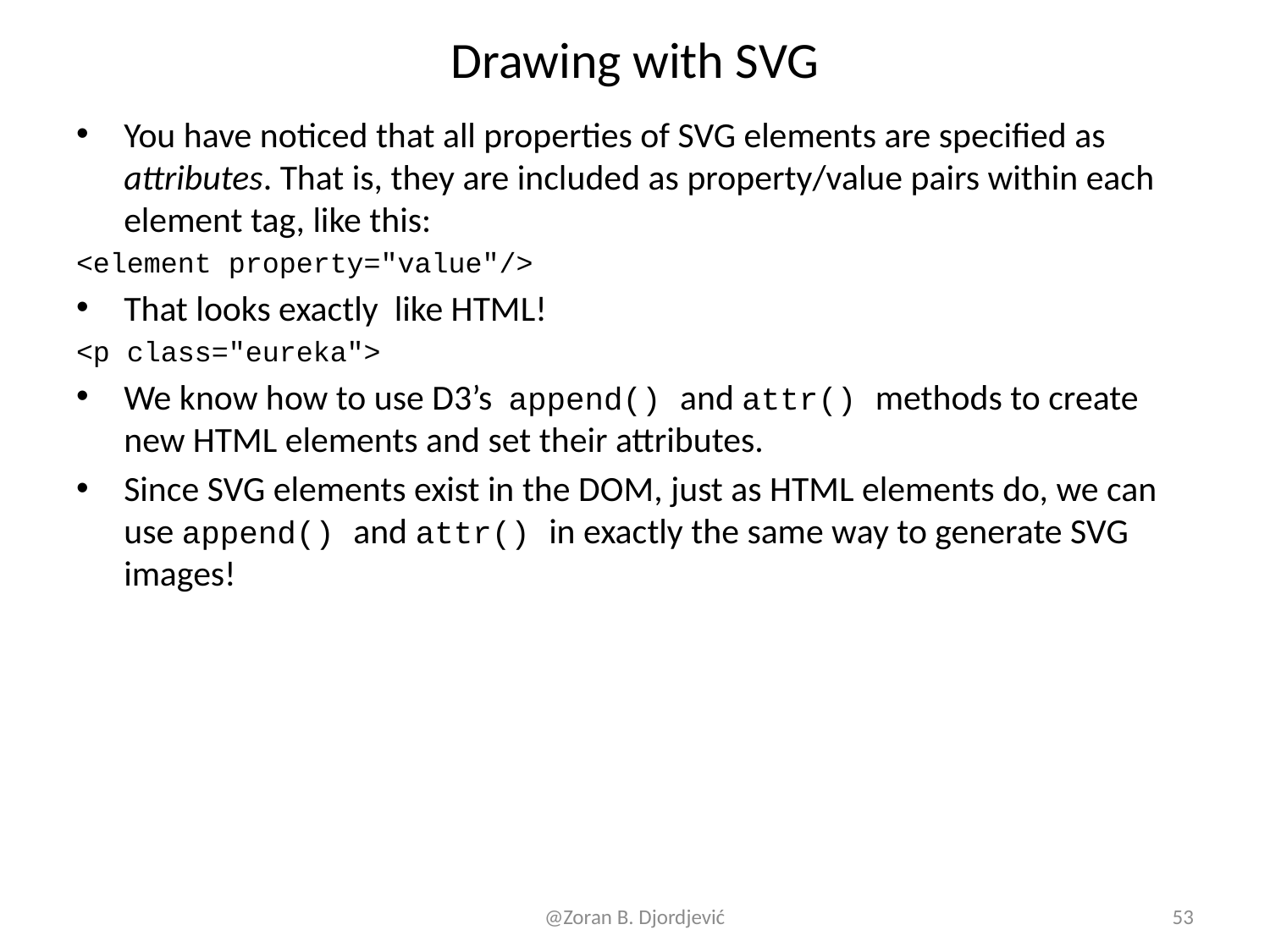

# Drawing with SVG
You have noticed that all properties of SVG elements are specified as attributes. That is, they are included as property/value pairs within each element tag, like this:
<element property="value"/>
That looks exactly  like HTML!
<p class="eureka">
We know how to use D3’s  append() and attr() methods to create new HTML elements and set their attributes.
Since SVG elements exist in the DOM, just as HTML elements do, we can use append() and attr() in exactly the same way to generate SVG images!

@Zoran B. Djordjević
53